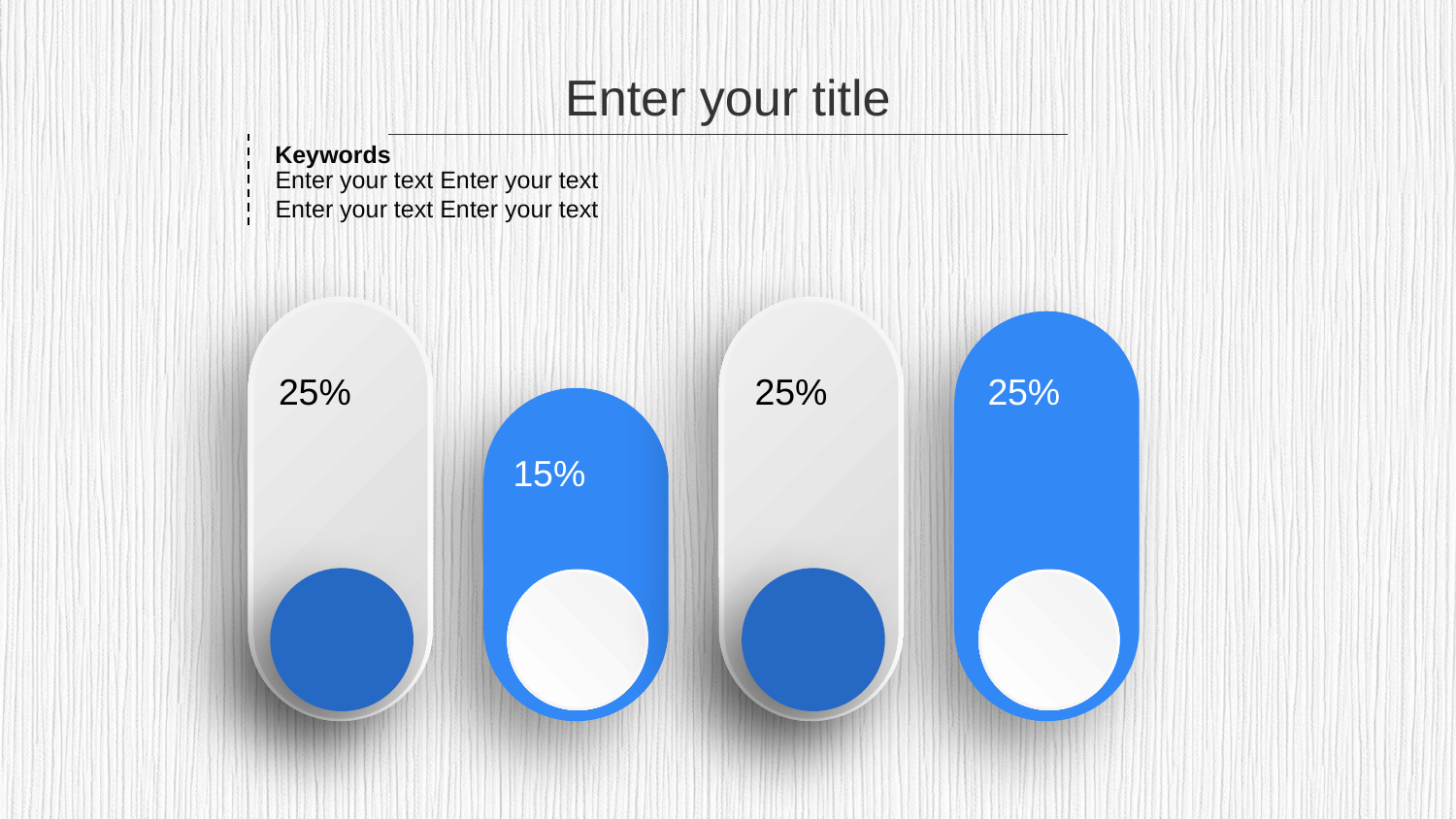

Enter your title
Keywords
Enter your text Enter your text
Enter your text Enter your text

25%
25%
25%

15%